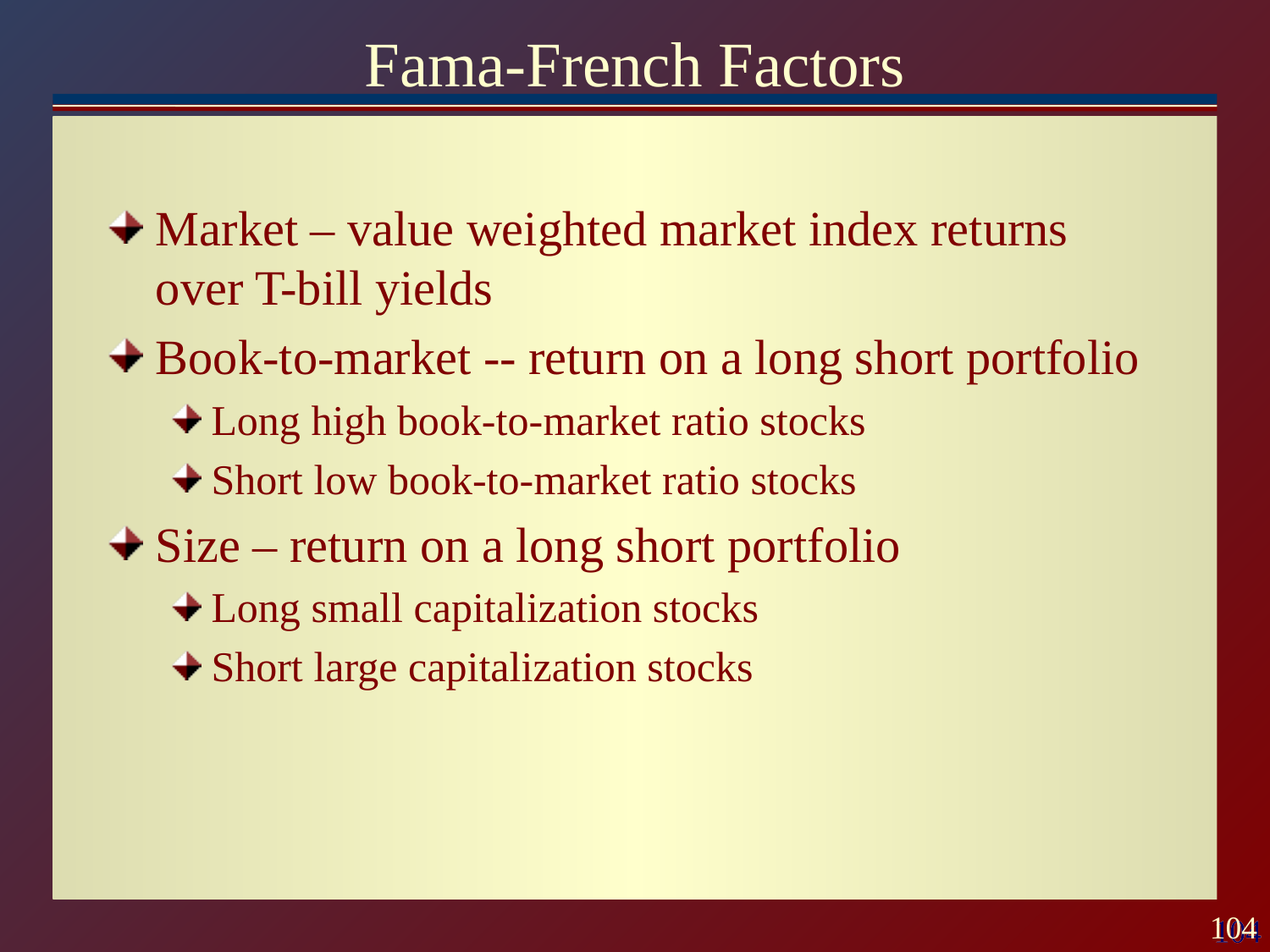

# Fama-French Factors
Market – value weighted market index returns over T-bill yields
Book-to-market -- return on a long short portfolio
Long high book-to-market ratio stocks
Short low book-to-market ratio stocks
Size – return on a long short portfolio
Long small capitalization stocks
Short large capitalization stocks